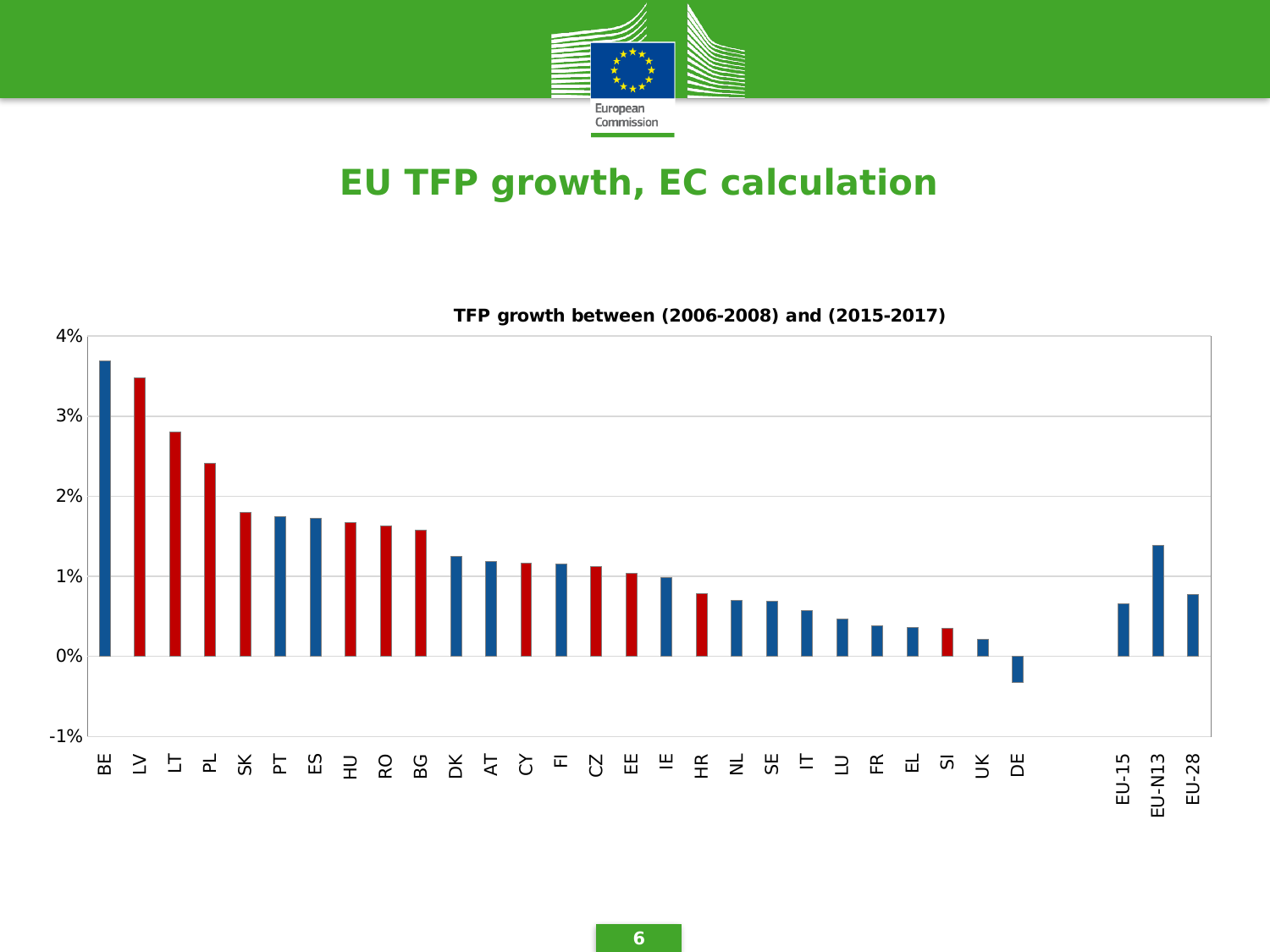

# EU TFP growth, EC calculation

### Chart: TFP growth between (2006-2008) and (2015-2017)

| Category |  |
|---|---|
|  BE  | 0.03683883951786271 |
|  LV  | 0.03481284462411921 |
|  LT  | 0.02801665559648427 |
|  PL  | 0.024151429863240422 |
|  SK  | 0.018018253519642684 |
|  PT  | 0.017458564493483094 |
|  ES  | 0.01728928466241669 |
|  HU  | 0.016749109722474315 |
|  RO  | 0.016328246877964147 |
|  BG  | 0.01573459672486237 |
|  DK  | 0.012475239504556156 |
|  AT  | 0.011877065790475 |
|  CY  | 0.011588432054607977 |
|  FI  | 0.01157262916162182 |
|  CZ  | 0.011248632888144101 |
|  EE  | 0.010342373930268423 |
|  IE  | 0.00980400747274942 |
|  HR  | 0.007828811376976148 |
|  NL  | 0.006980030660867556 |
|  SE  | 0.006860227644140054 |
|  IT  | 0.005765030342098357 |
|  LU  | 0.004612173887677215 |
|  FR  | 0.0038618964474170527 |
|  EL  | 0.0035897414464072597 |
|  SI  | 0.0034507574298994824 |
|  UK  | 0.0021430318224740573 |
|  DE  | -0.0033040262393041076 |
|  | None |
|  | None |
|  EU-15  | 0.006552542935429812 |
|  EU-N13  | 0.013872065075470204 |
|  EU-28  | 0.007776736244221638 |
6